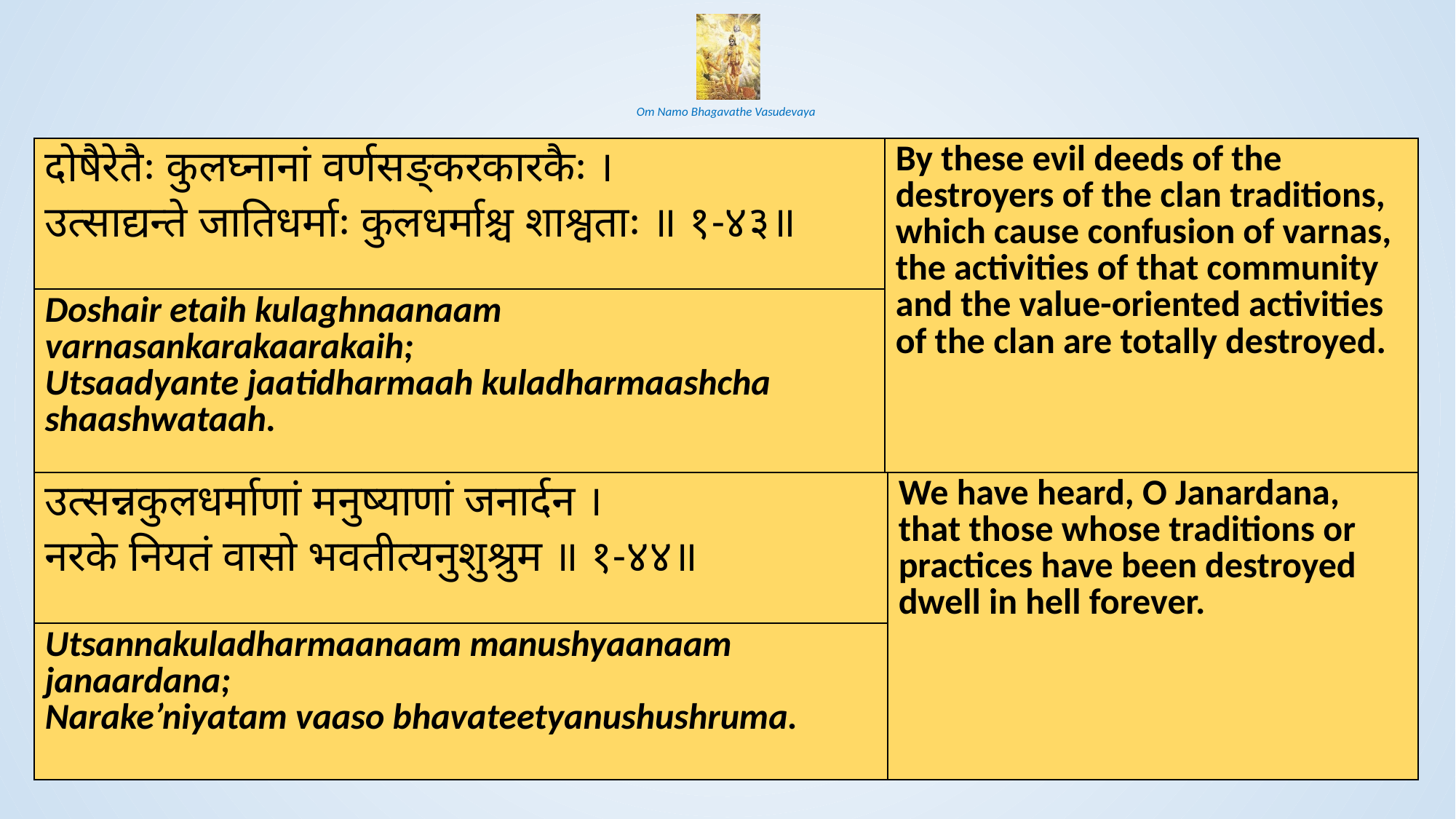

# Om Namo Bhagavathe Vasudevaya
| दोषैरेतैः कुलघ्नानां वर्णसङ्करकारकैः । उत्साद्यन्ते जातिधर्माः कुलधर्माश्च शाश्वताः ॥ १-४३॥ | By these evil deeds of the destroyers of the clan traditions, which cause confusion of varnas, the activities of that community and the value-oriented activities of the clan are totally destroyed. |
| --- | --- |
| Doshair etaih kulaghnaanaam varnasankarakaarakaih; Utsaadyante jaatidharmaah kuladharmaashcha shaashwataah. |  |
| उत्सन्नकुलधर्माणां मनुष्याणां जनार्दन । नरके नियतं वासो भवतीत्यनुशुश्रुम ॥ १-४४॥ | We have heard, O Janardana, that those whose traditions or practices have been destroyed dwell in hell forever. |
| --- | --- |
| Utsannakuladharmaanaam manushyaanaam janaardana; Narake’niyatam vaaso bhavateetyanushushruma. |  |